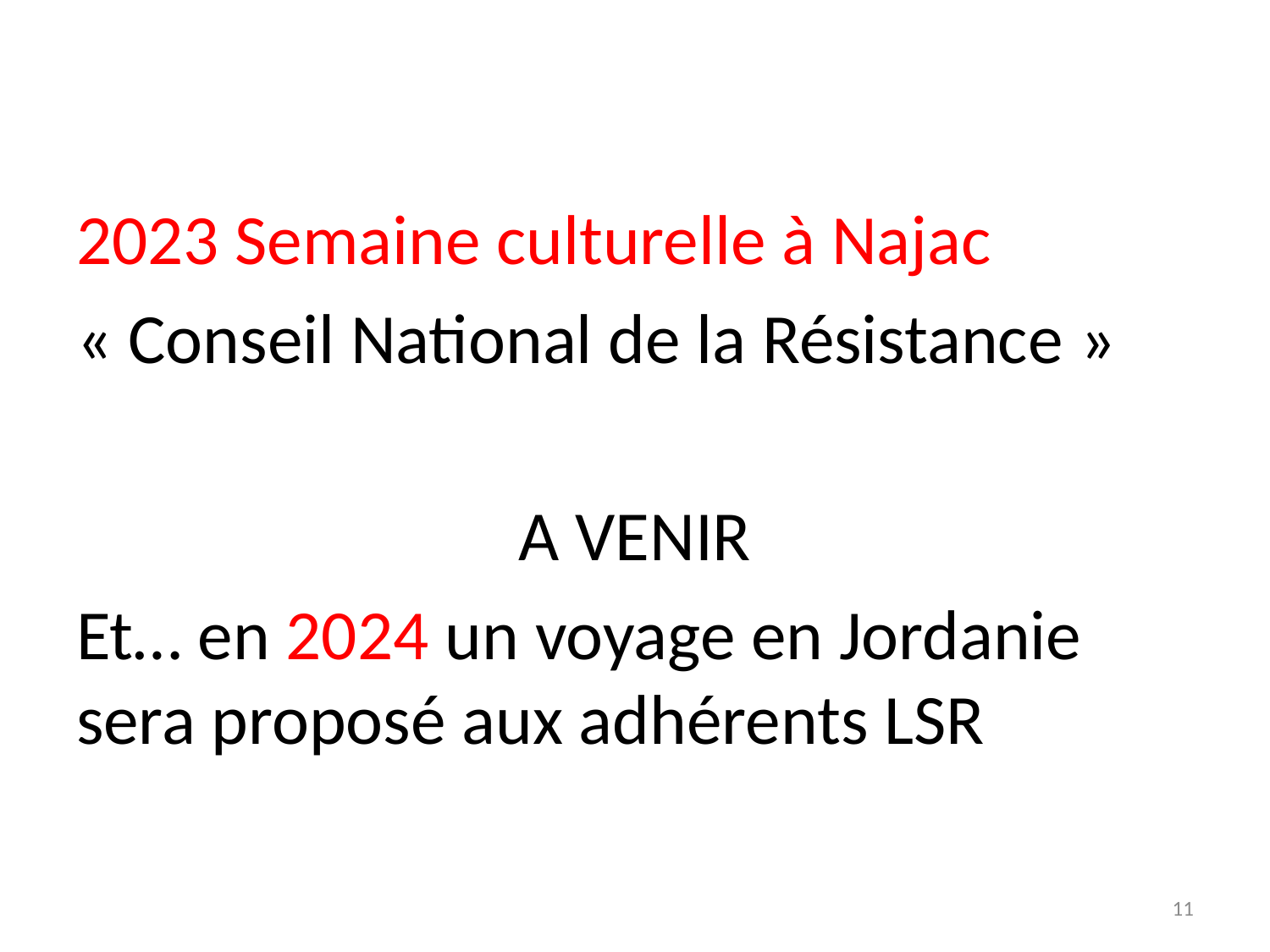

#

2023 Semaine culturelle à Najac
« Conseil National de la Résistance »

A VENIR
Et… en 2024 un voyage en Jordanie sera proposé aux adhérents LSR
11